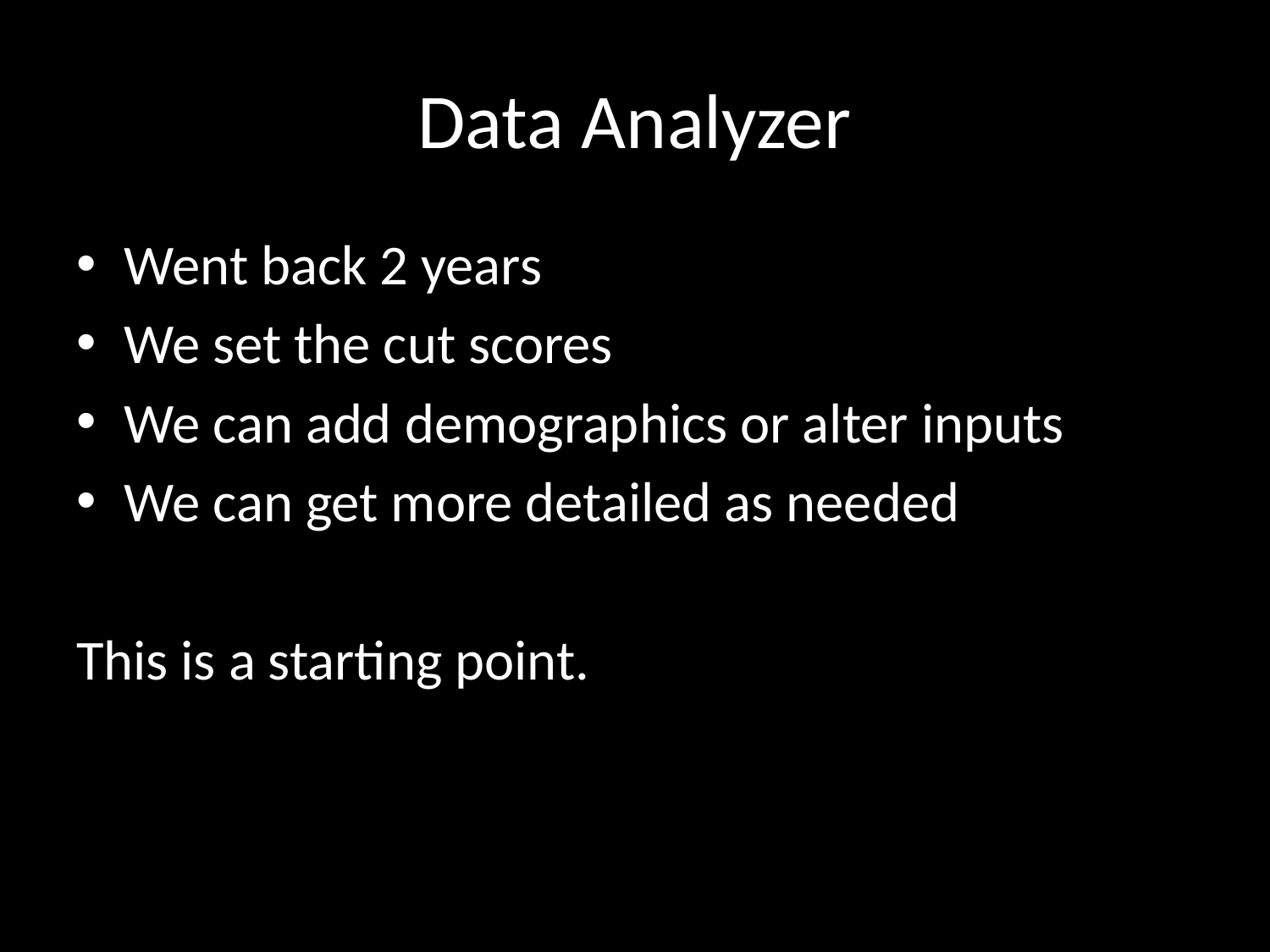

# Data Analyzer
Went back 2 years
We set the cut scores
We can add demographics or alter inputs
We can get more detailed as needed

This is a starting point.